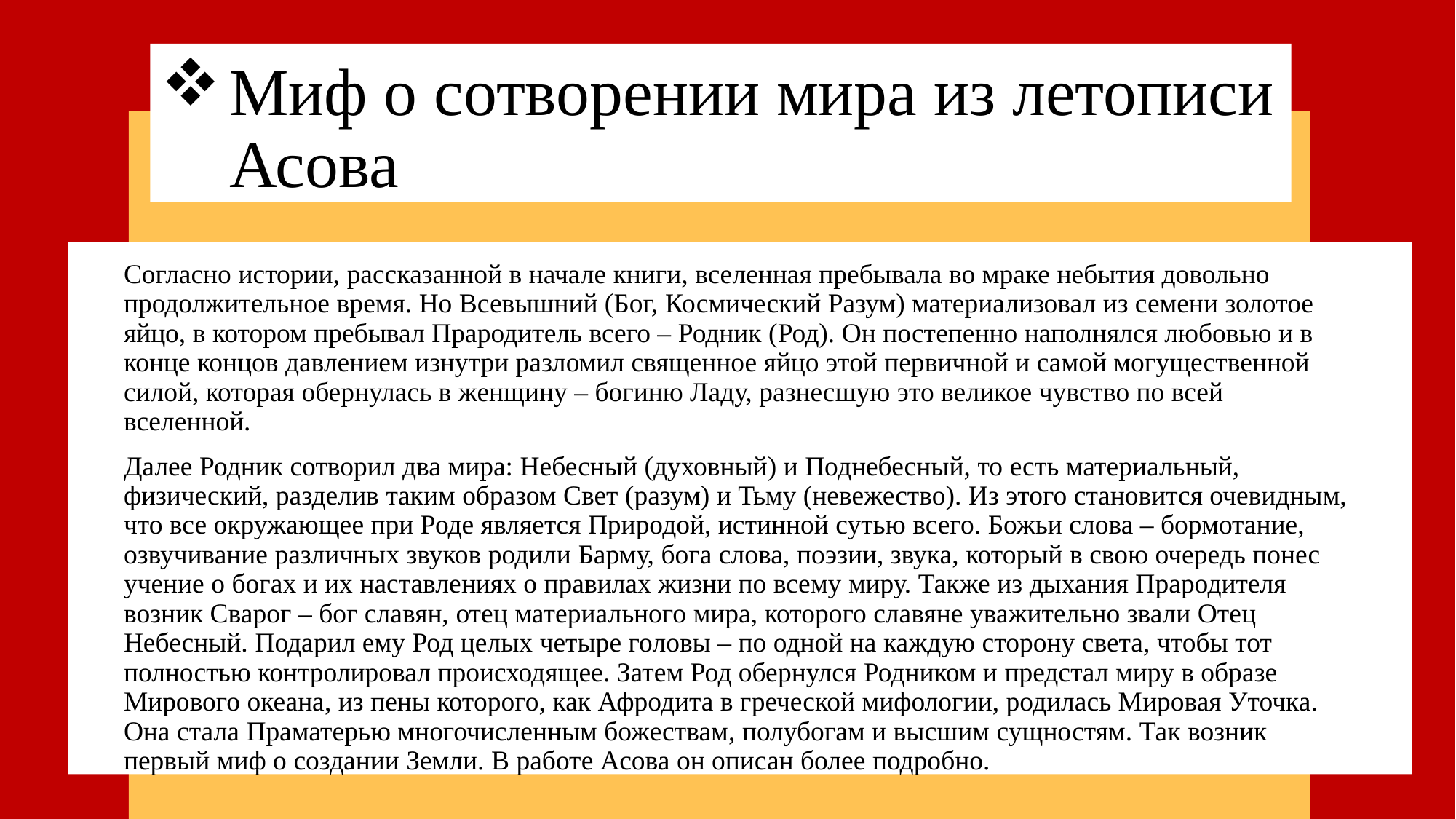

# Миф о сотворении мира из летописи Асова

Согласно истории, рассказанной в начале книги, вселенная пребывала во мраке небытия довольно продолжительное время. Но Всевышний (Бог, Космический Разум) материализовал из семени золотое яйцо, в котором пребывал Прародитель всего – Родник (Род). Он постепенно наполнялся любовью и в конце концов давлением изнутри разломил священное яйцо этой первичной и самой могущественной силой, которая обернулась в женщину – богиню Ладу, разнесшую это великое чувство по всей вселенной.
Далее Родник сотворил два мира: Небесный (духовный) и Поднебесный, то есть материальный, физический, разделив таким образом Свет (разум) и Тьму (невежество). Из этого становится очевидным, что все окружающее при Роде является Природой, истинной сутью всего. Божьи слова – бормотание, озвучивание различных звуков родили Барму, бога слова, поэзии, звука, который в свою очередь понес учение о богах и их наставлениях о правилах жизни по всему миру. Также из дыхания Прародителя возник Сварог – бог славян, отец материального мира, которого славяне уважительно звали Отец Небесный. Подарил ему Род целых четыре головы – по одной на каждую сторону света, чтобы тот полностью контролировал происходящее. Затем Род обернулся Родником и предстал миру в образе Мирового океана, из пены которого, как Афродита в греческой мифологии, родилась Мировая Уточка. Она стала Праматерью многочисленным божествам, полубогам и высшим сущностям. Так возник первый миф о создании Земли. В работе Асова он описан более подробно.